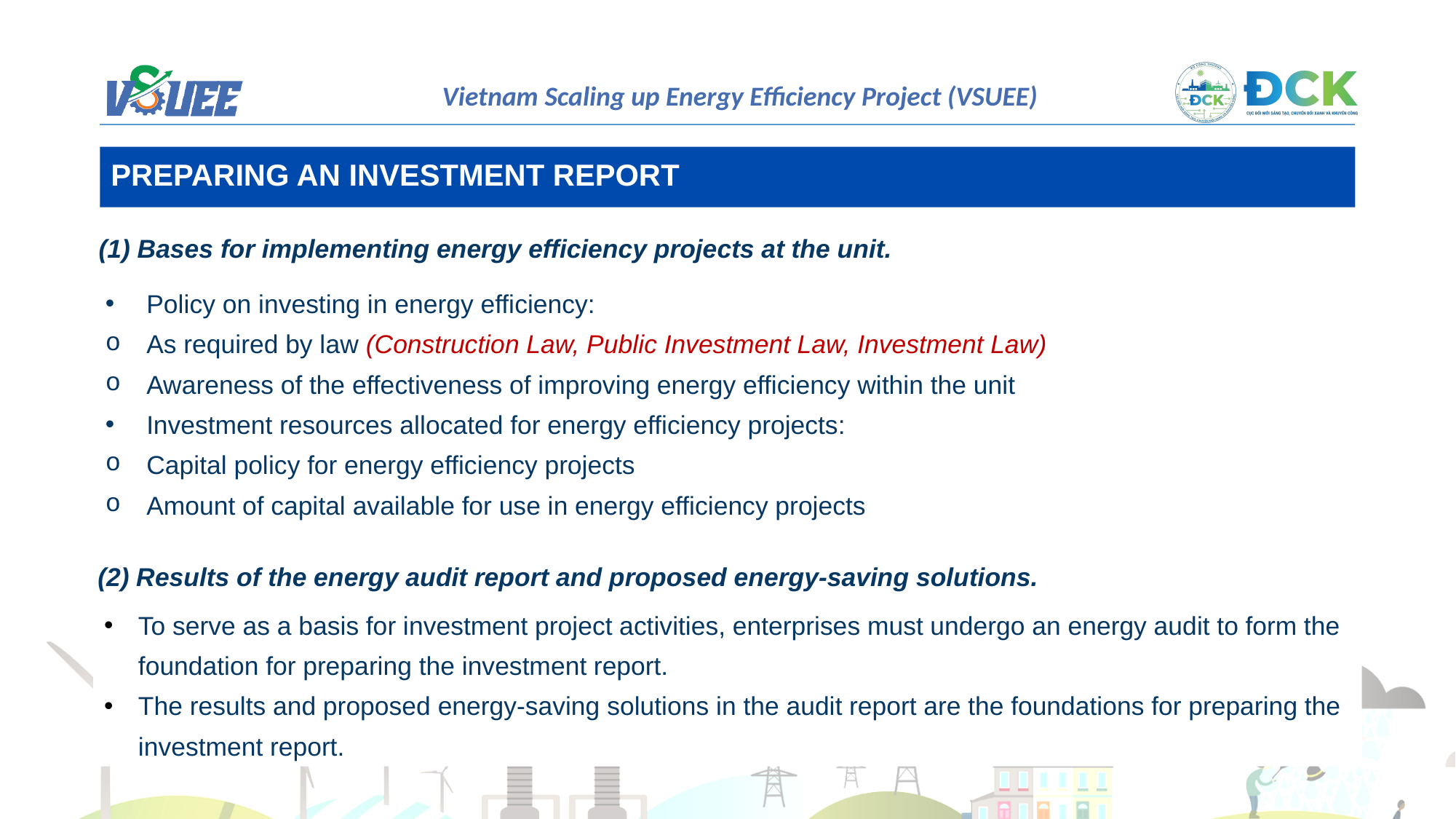

PREPARING AN INVESTMENT REPORT
(1) Bases for implementing energy efficiency projects at the unit.

Policy on investing in energy efficiency:
As required by law (Construction Law, Public Investment Law, Investment Law)
Awareness of the effectiveness of improving energy efficiency within the unit
Investment resources allocated for energy efficiency projects:
Capital policy for energy efficiency projects
Amount of capital available for use in energy efficiency projects
 (2) Results of the energy audit report and proposed energy-saving solutions.
To serve as a basis for investment project activities, enterprises must undergo an energy audit to form the foundation for preparing the investment report.
The results and proposed energy-saving solutions in the audit report are the foundations for preparing the investment report.